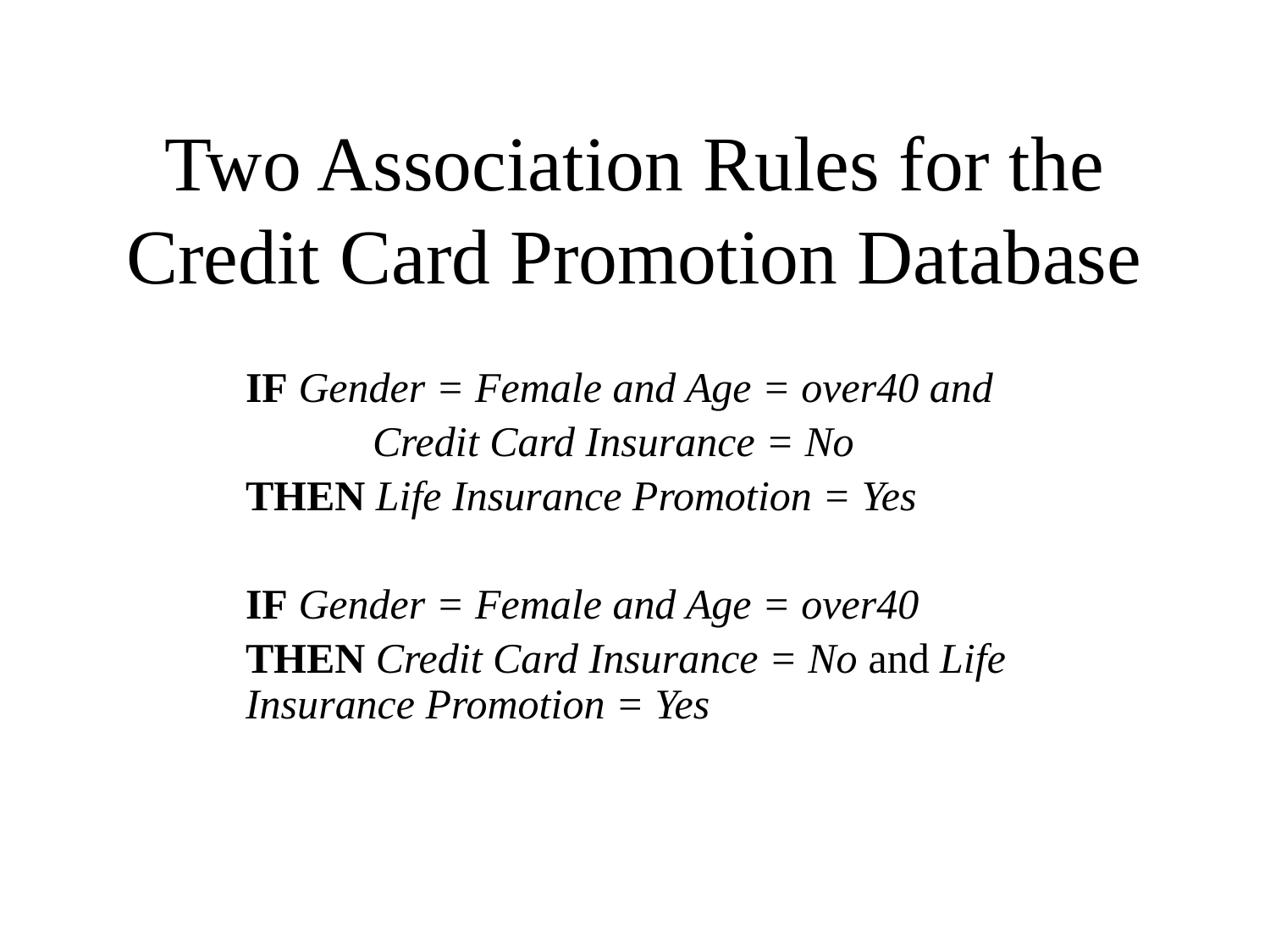

# Two Association Rules for the Credit Card Promotion Database
IF Gender = Female and Age = over40 and
	Credit Card Insurance = No
THEN Life Insurance Promotion = Yes

IF Gender = Female and Age = over40
THEN Credit Card Insurance = No and Life 	Insurance Promotion = Yes